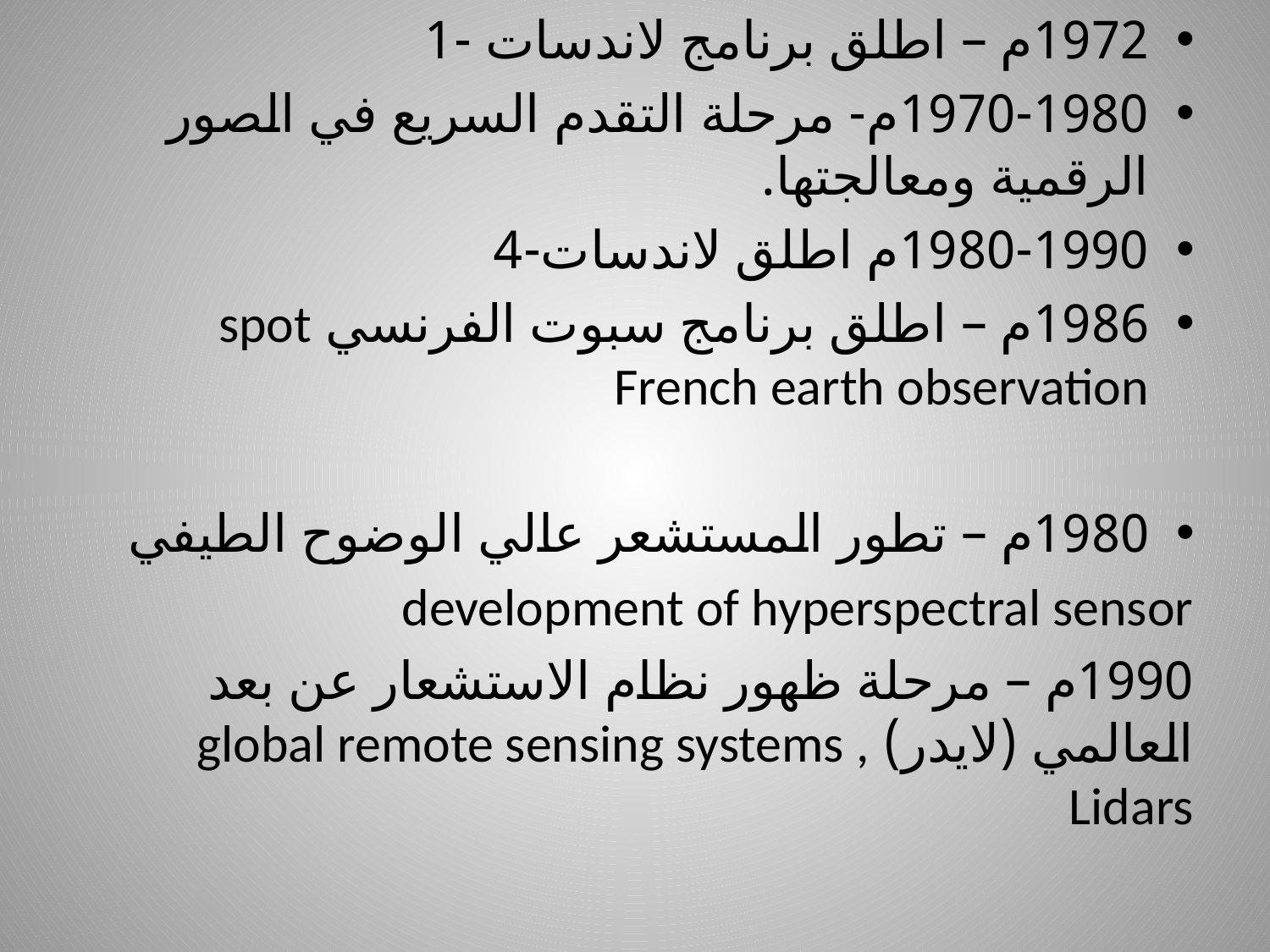

1972م – اطلق برنامج لاندسات -1
1970-1980م- مرحلة التقدم السريع في الصور الرقمية ومعالجتها.
1980-1990م اطلق لاندسات-4
1986م – اطلق برنامج سبوت الفرنسي spot French earth observation

1980م – تطور المستشعر عالي الوضوح الطيفي
development of hyperspectral sensor
1990م – مرحلة ظهور نظام الاستشعار عن بعد العالمي (لايدر) global remote sensing systems , Lidars